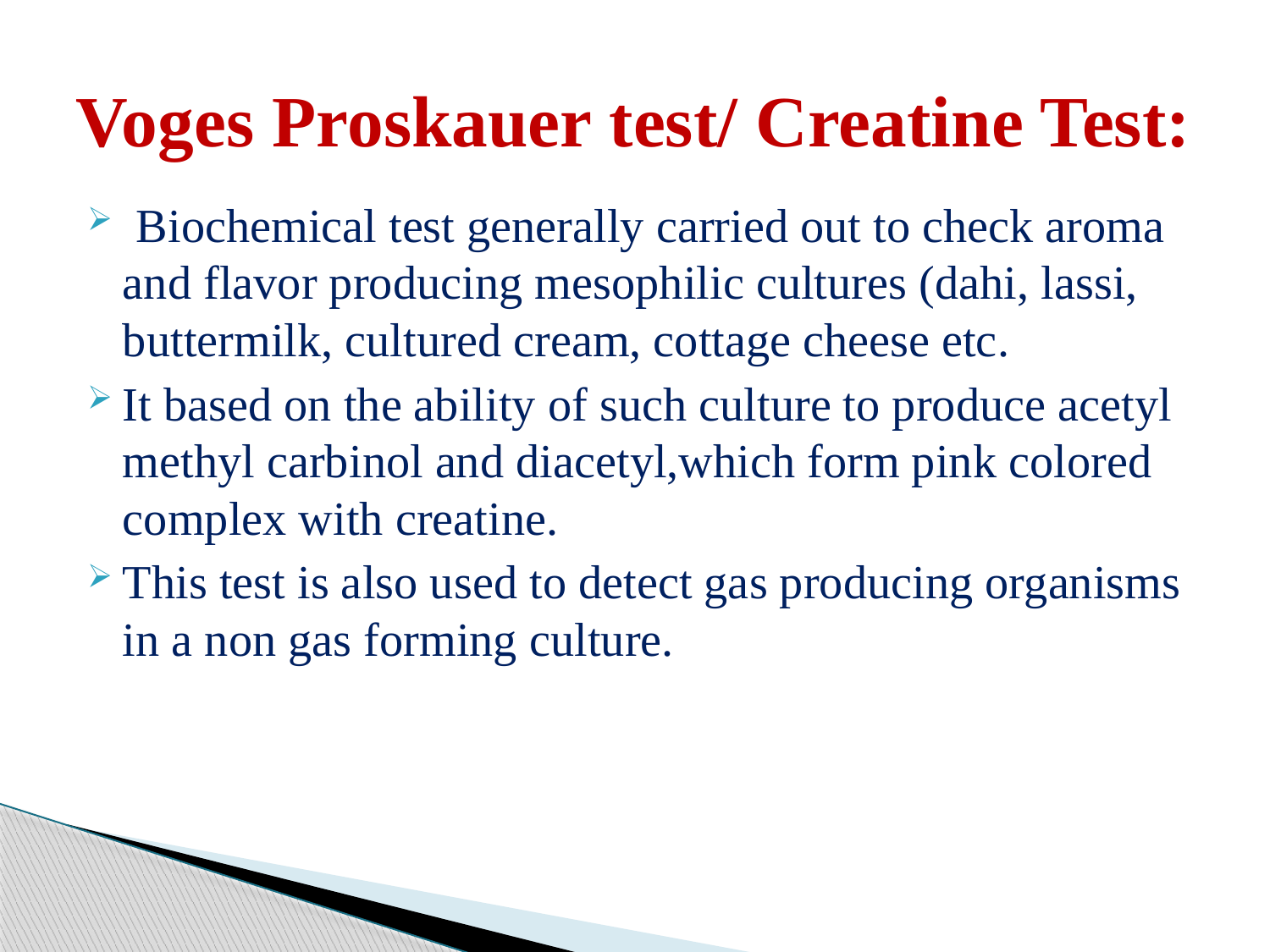

# Voges Proskauer test/ Creatine Test:
 Biochemical test generally carried out to check aroma and flavor producing mesophilic cultures (dahi, lassi, buttermilk, cultured cream, cottage cheese etc.
It based on the ability of such culture to produce acetyl methyl carbinol and diacetyl,which form pink colored complex with creatine.
This test is also used to detect gas producing organisms in a non gas forming culture.